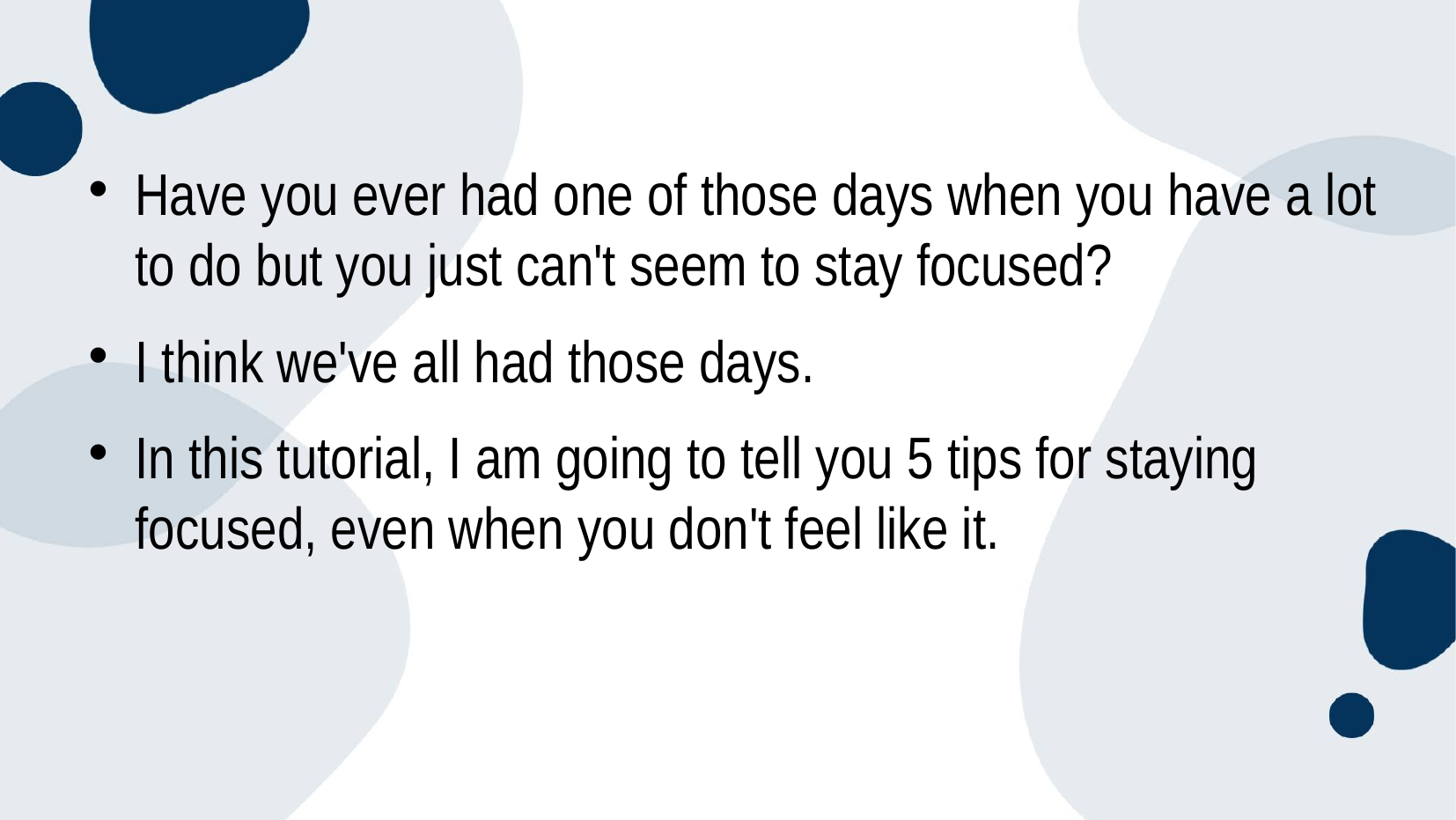

Have you ever had one of those days when you have a lot to do but you just can't seem to stay focused?
I think we've all had those days.
In this tutorial, I am going to tell you 5 tips for staying focused, even when you don't feel like it.